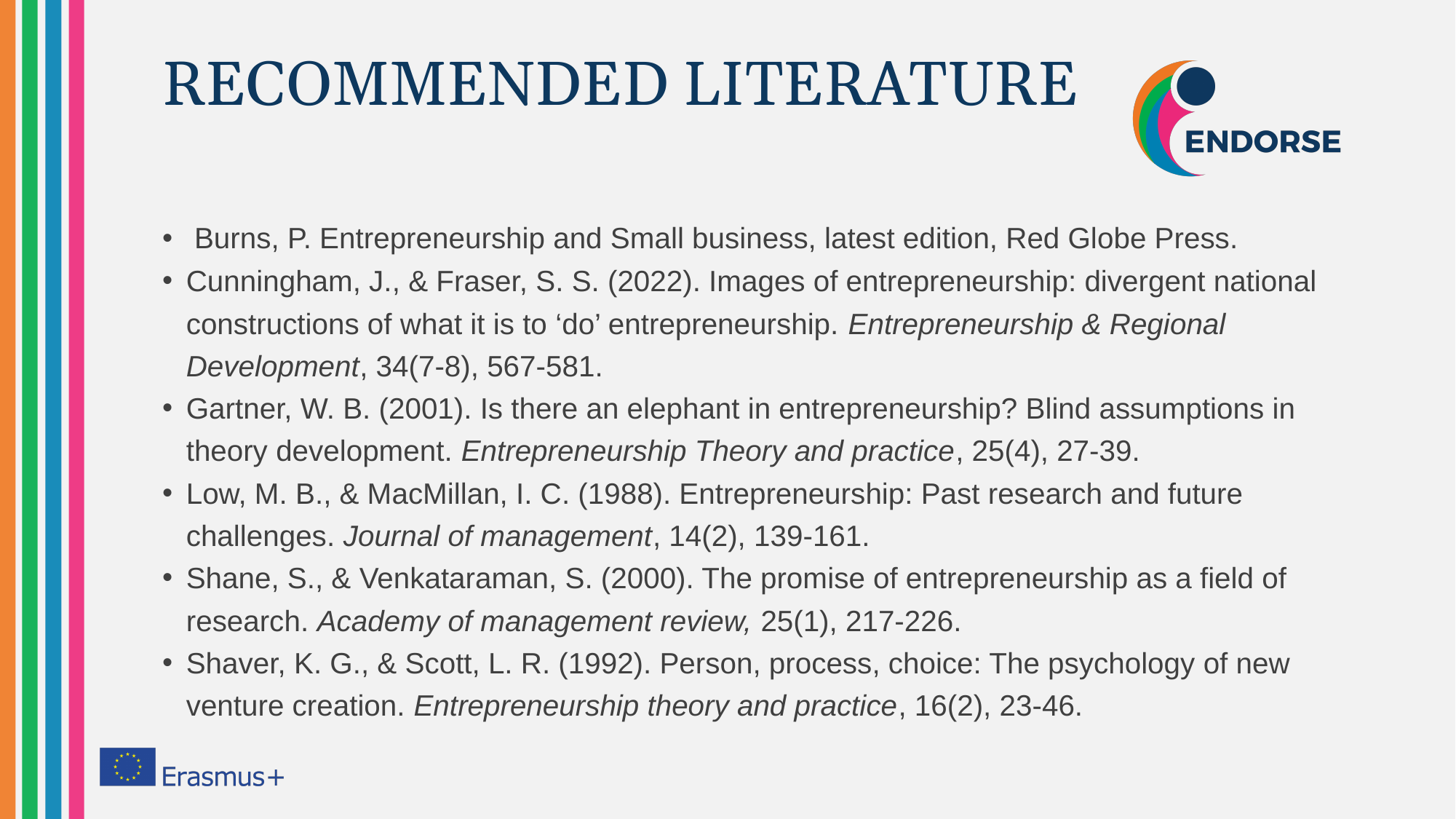

# RECOMMENDED LITERATURE
 Burns, P. Entrepreneurship and Small business, latest edition, Red Globe Press.
Cunningham, J., & Fraser, S. S. (2022). Images of entrepreneurship: divergent national constructions of what it is to ‘do’ entrepreneurship. Entrepreneurship & Regional Development, 34(7-8), 567-581.
Gartner, W. B. (2001). Is there an elephant in entrepreneurship? Blind assumptions in theory development. Entrepreneurship Theory and practice, 25(4), 27-39.
Low, M. B., & MacMillan, I. C. (1988). Entrepreneurship: Past research and future challenges. Journal of management, 14(2), 139-161.
Shane, S., & Venkataraman, S. (2000). The promise of entrepreneurship as a field of research. Academy of management review, 25(1), 217-226.
Shaver, K. G., & Scott, L. R. (1992). Person, process, choice: The psychology of new venture creation. Entrepreneurship theory and practice, 16(2), 23-46.